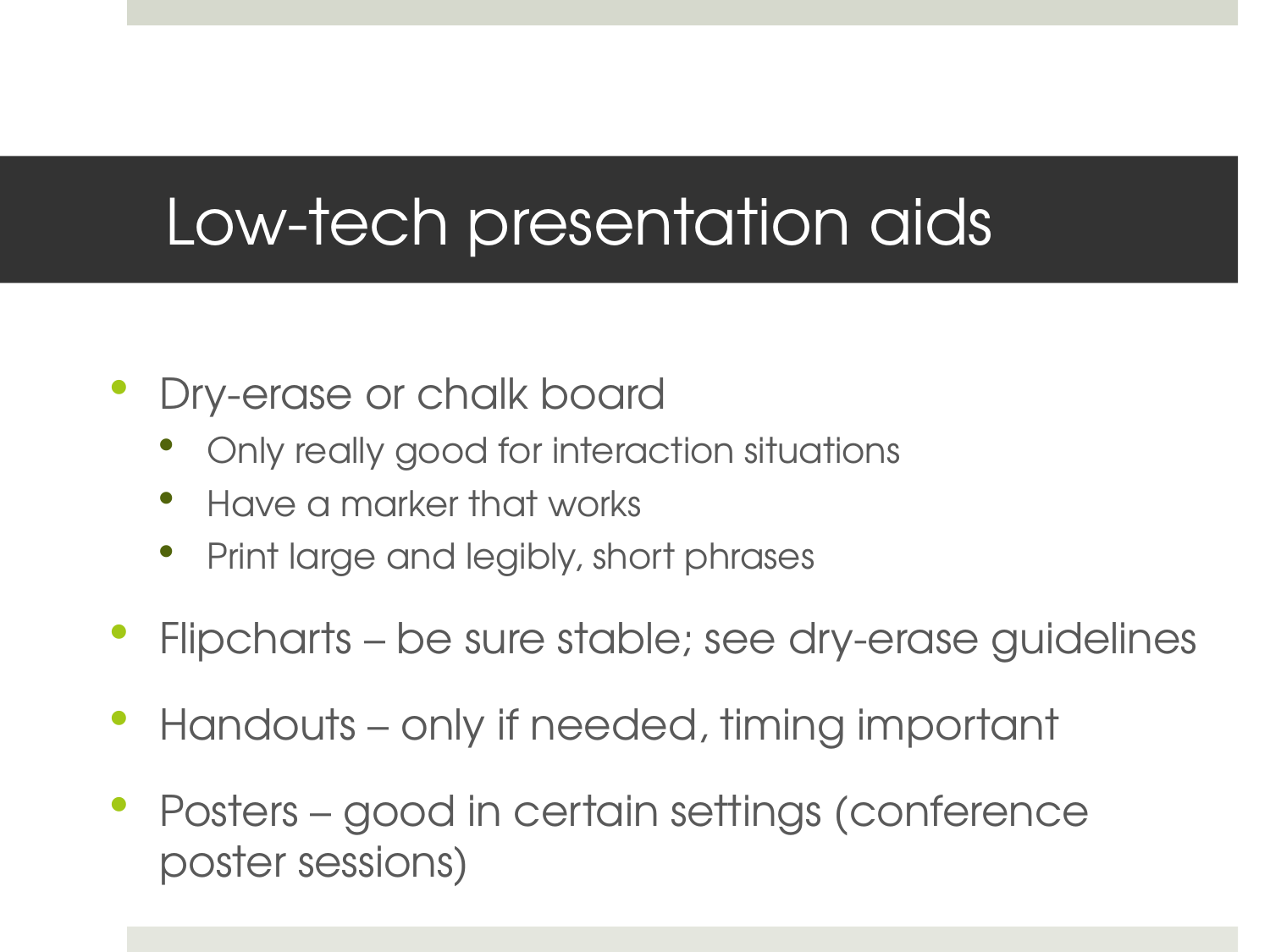

# Low-tech presentation aids
Dry-erase or chalk board
Only really good for interaction situations
Have a marker that works
Print large and legibly, short phrases
Flipcharts – be sure stable; see dry-erase guidelines
Handouts – only if needed, timing important
Posters – good in certain settings (conference poster sessions)